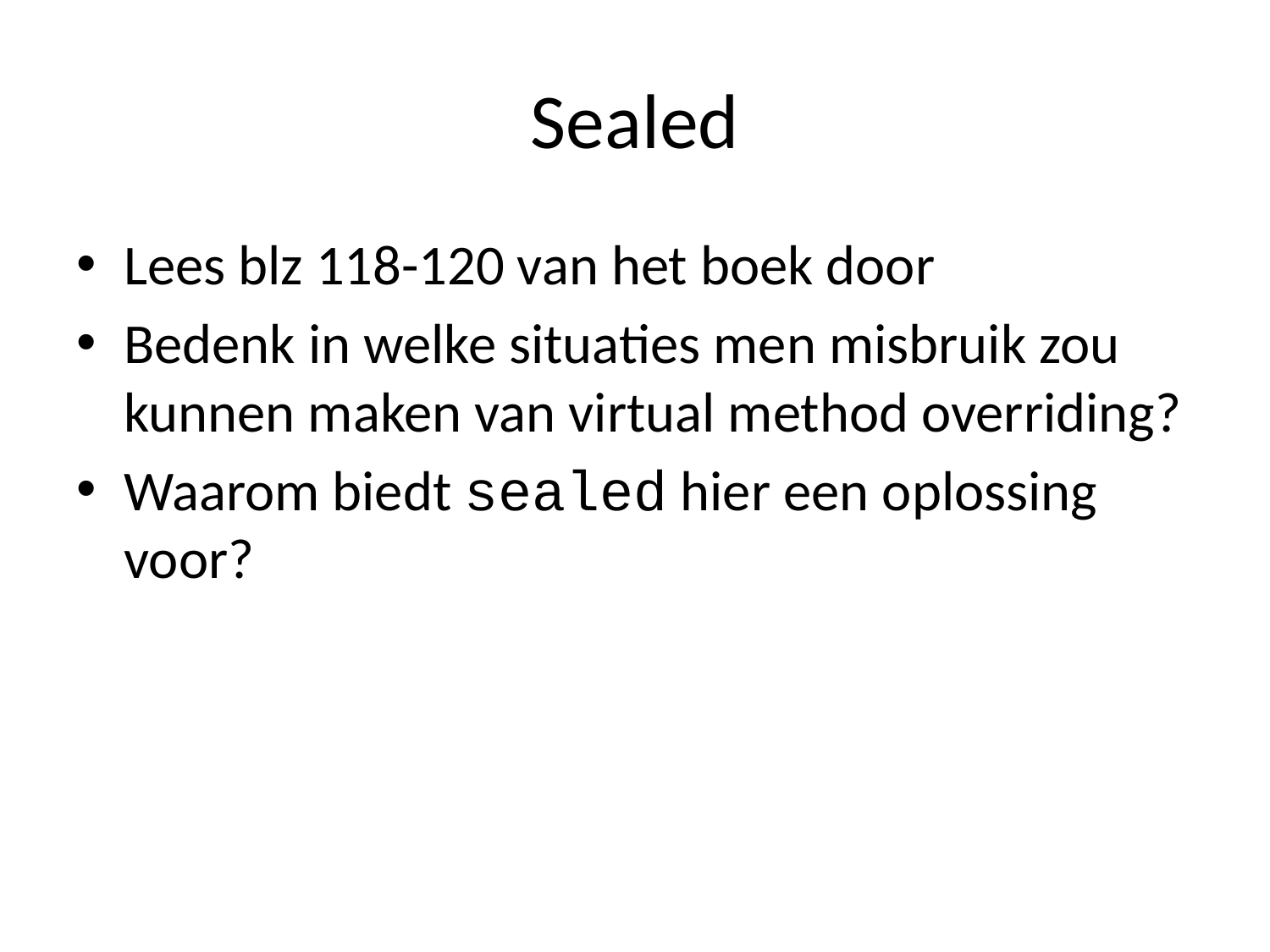

# Sealed
Lees blz 118-120 van het boek door
Bedenk in welke situaties men misbruik zou kunnen maken van virtual method overriding?
Waarom biedt sealed hier een oplossing voor?